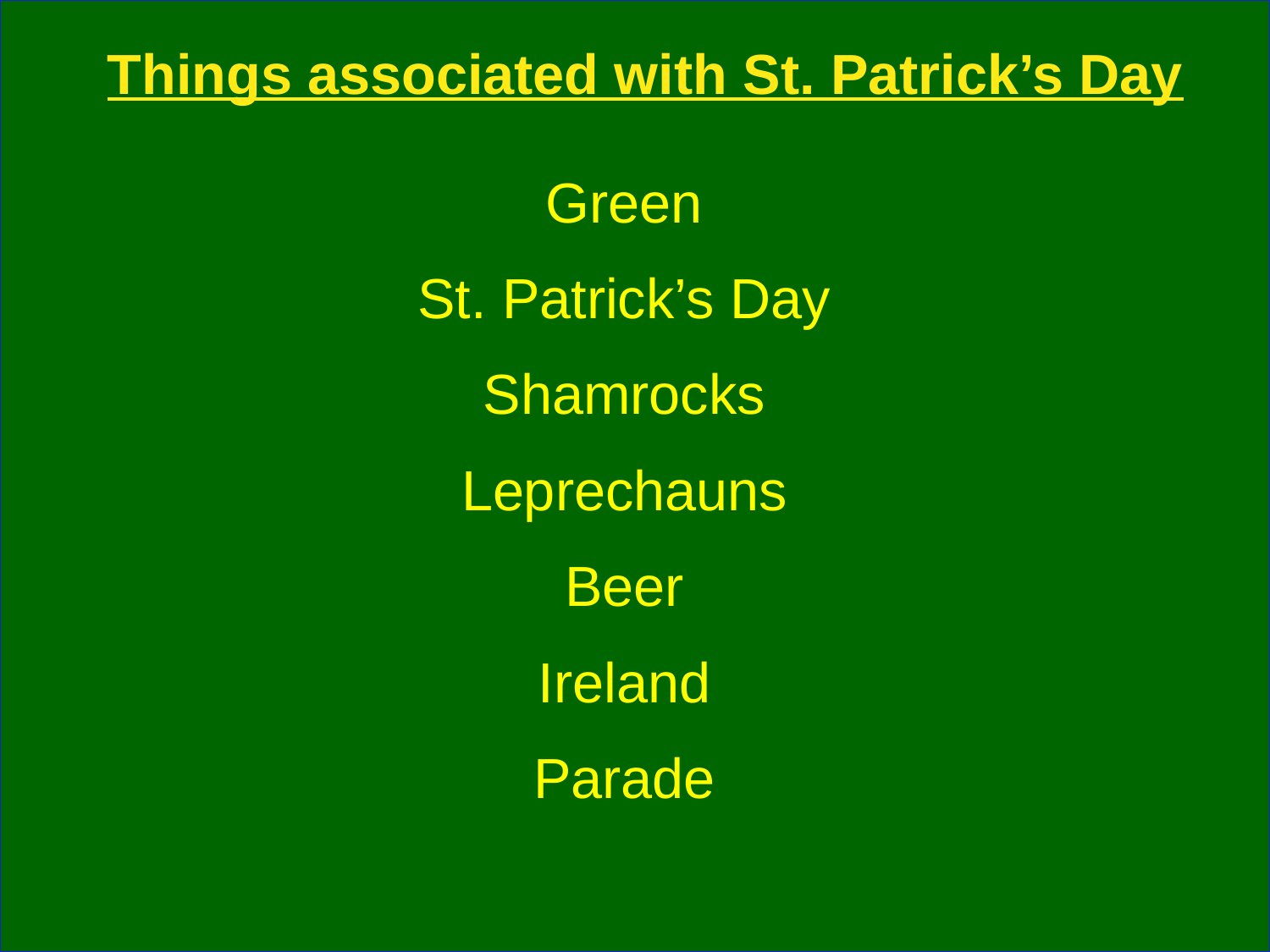

Things associated with St. Patrick’s Day
Green
St. Patrick’s Day
Shamrocks
Leprechauns
Beer
Ireland
Parade